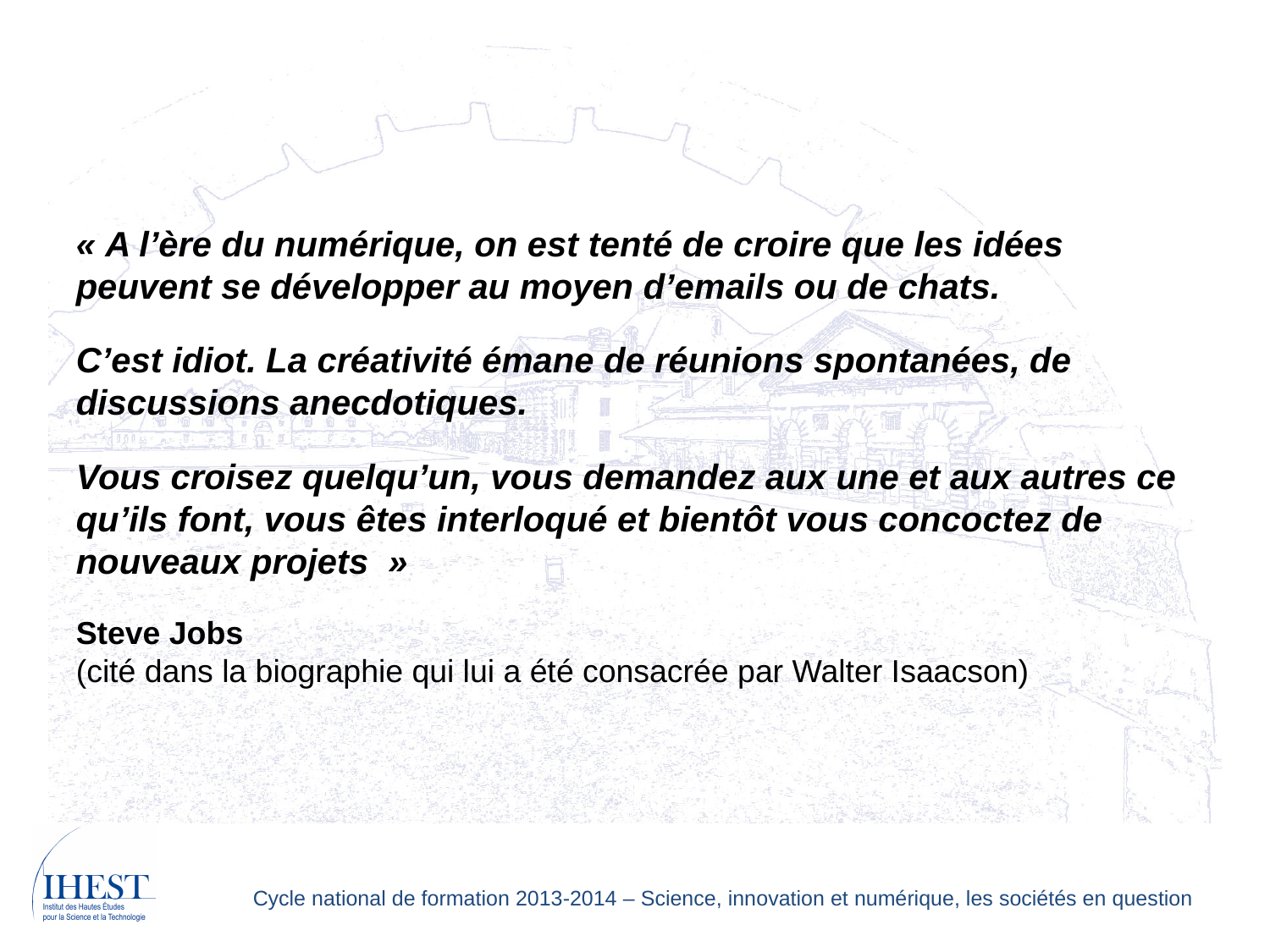

« A l’ère du numérique, on est tenté de croire que les idées peuvent se développer au moyen d’emails ou de chats.
C’est idiot. La créativité émane de réunions spontanées, de discussions anecdotiques.
Vous croisez quelqu’un, vous demandez aux une et aux autres ce qu’ils font, vous êtes interloqué et bientôt vous concoctez de nouveaux projets  »
Steve Jobs
(cité dans la biographie qui lui a été consacrée par Walter Isaacson)